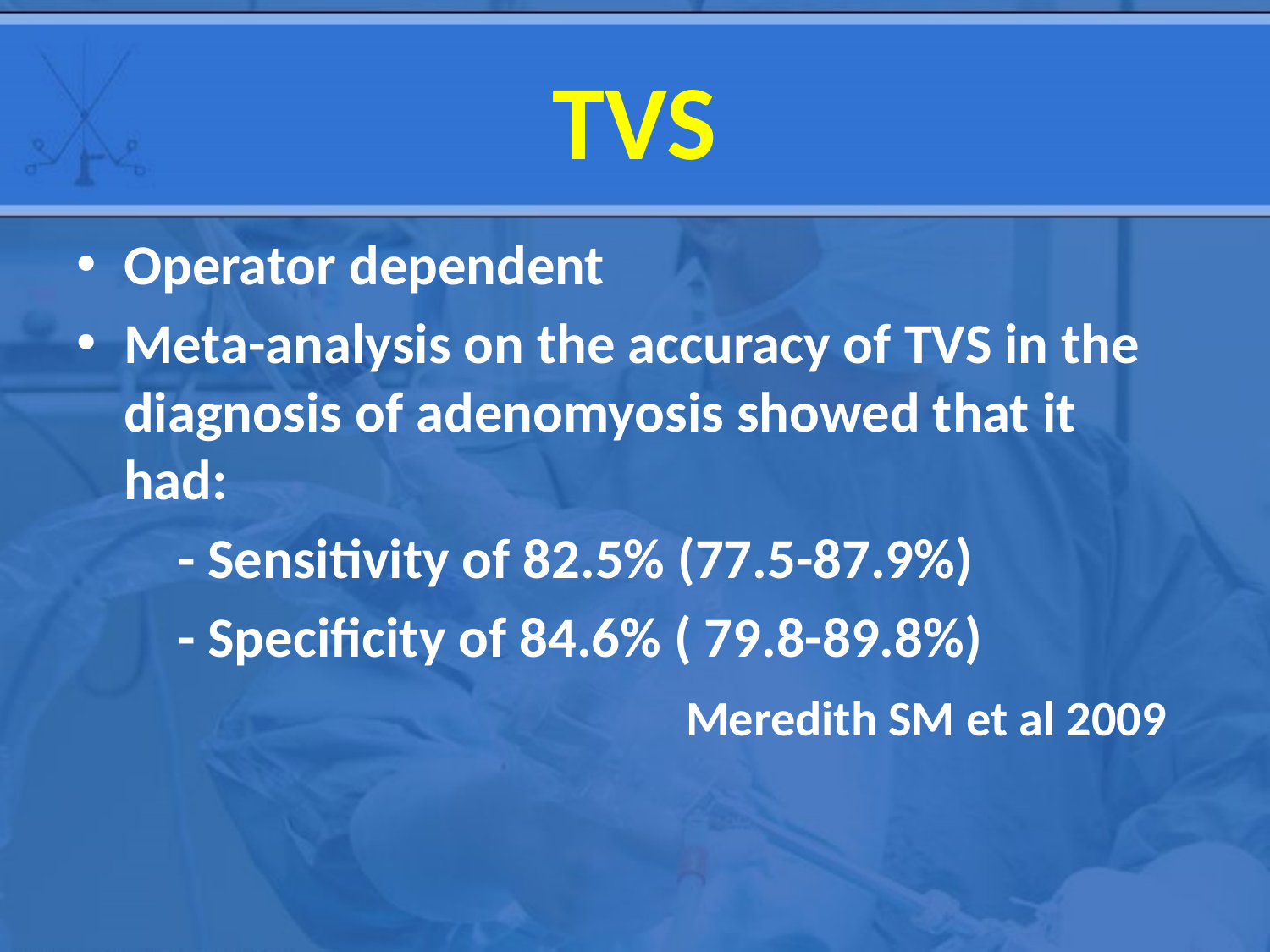

# TVS
Operator dependent
Meta-analysis on the accuracy of TVS in the diagnosis of adenomyosis showed that it had:
        - Sensitivity of 82.5% (77.5-87.9%)
        - Specificity of 84.6% ( 79.8-89.8%)
                                                Meredith SM et al 2009